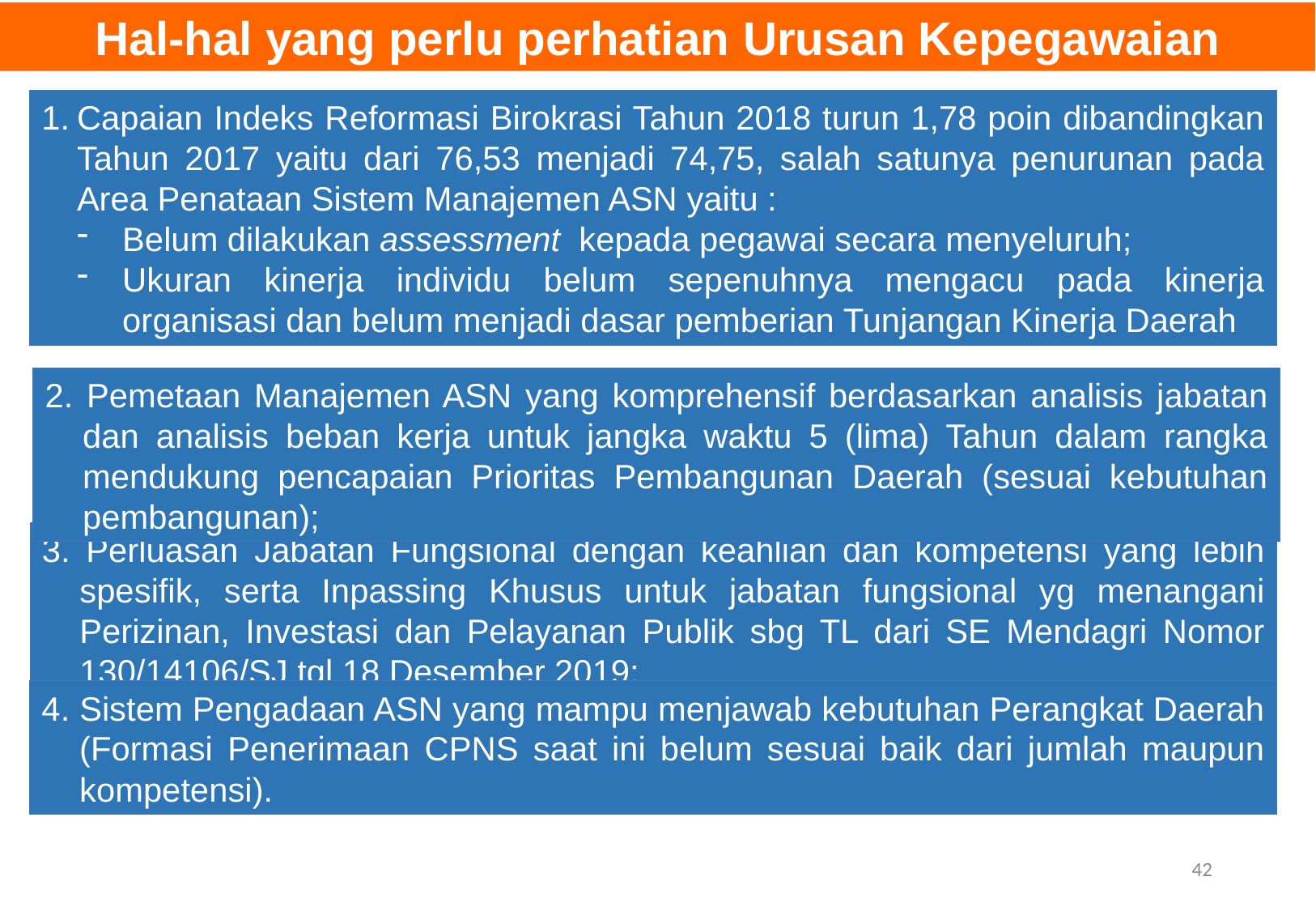

Hal-hal yang perlu perhatian Urusan Kepegawaian
Capaian Indeks Reformasi Birokrasi Tahun 2018 turun 1,78 poin dibandingkan Tahun 2017 yaitu dari 76,53 menjadi 74,75, salah satunya penurunan pada Area Penataan Sistem Manajemen ASN yaitu :
Belum dilakukan assessment  kepada pegawai secara menyeluruh;
Ukuran kinerja individu belum sepenuhnya mengacu pada kinerja organisasi dan belum menjadi dasar pemberian Tunjangan Kinerja Daerah
2. Pemetaan Manajemen ASN yang komprehensif berdasarkan analisis jabatan dan analisis beban kerja untuk jangka waktu 5 (lima) Tahun dalam rangka mendukung pencapaian Prioritas Pembangunan Daerah (sesuai kebutuhan pembangunan);
3. Perluasan Jabatan Fungsional dengan keahlian dan kompetensi yang lebih spesifik, serta Inpassing Khusus untuk jabatan fungsional yg menangani Perizinan, Investasi dan Pelayanan Publik sbg TL dari SE Mendagri Nomor 130/14106/SJ tgl 18 Desember 2019;
4. Sistem Pengadaan ASN yang mampu menjawab kebutuhan Perangkat Daerah (Formasi Penerimaan CPNS saat ini belum sesuai baik dari jumlah maupun kompetensi).
42